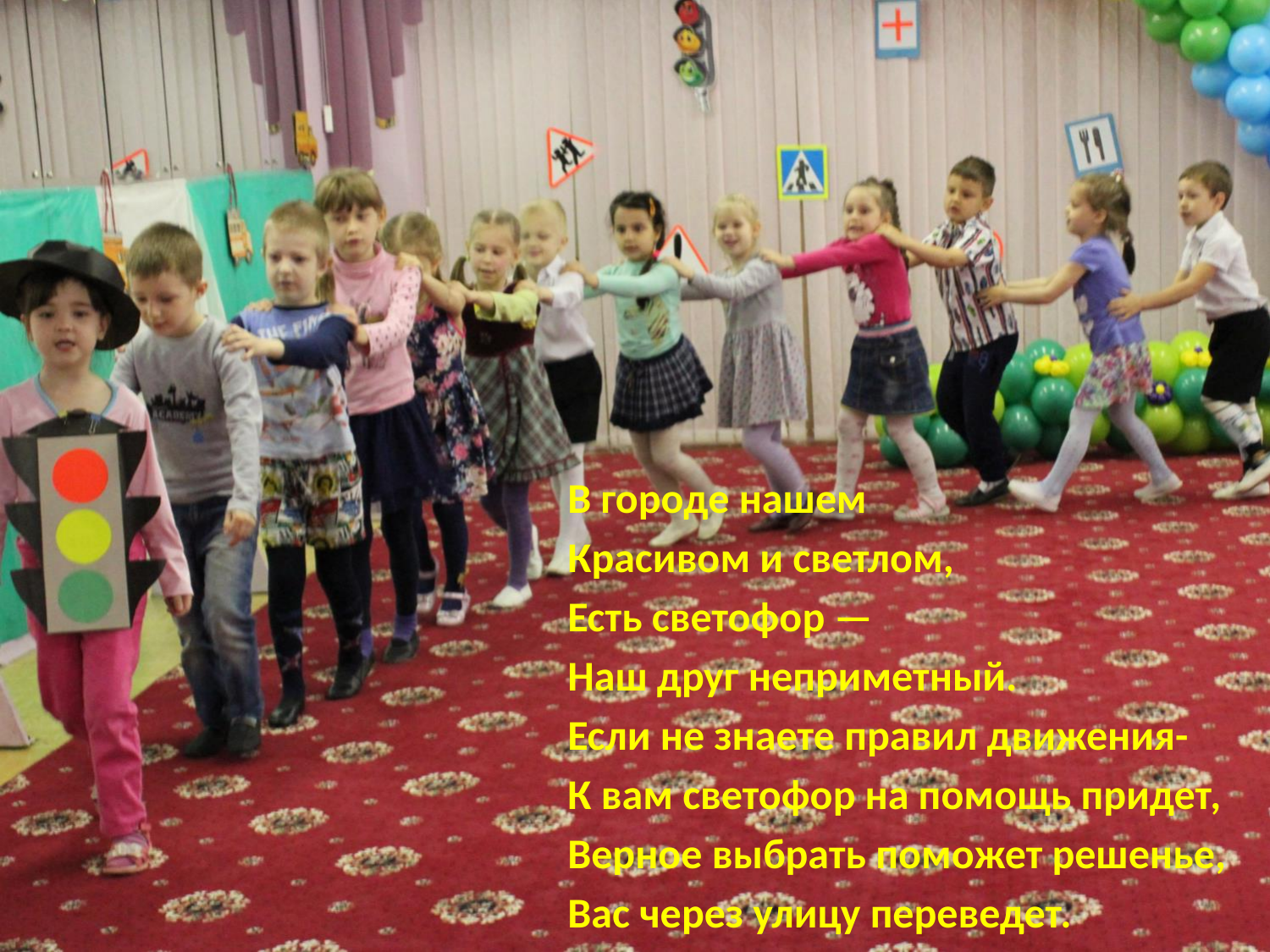

В городе нашем
Красивом и светлом,
Есть светофор —
Наш друг неприметный.
Если не знаете правил движения-
К вам светофор на помощь придет,
Верное выбрать поможет решенье,
Вас через улицу переведет.